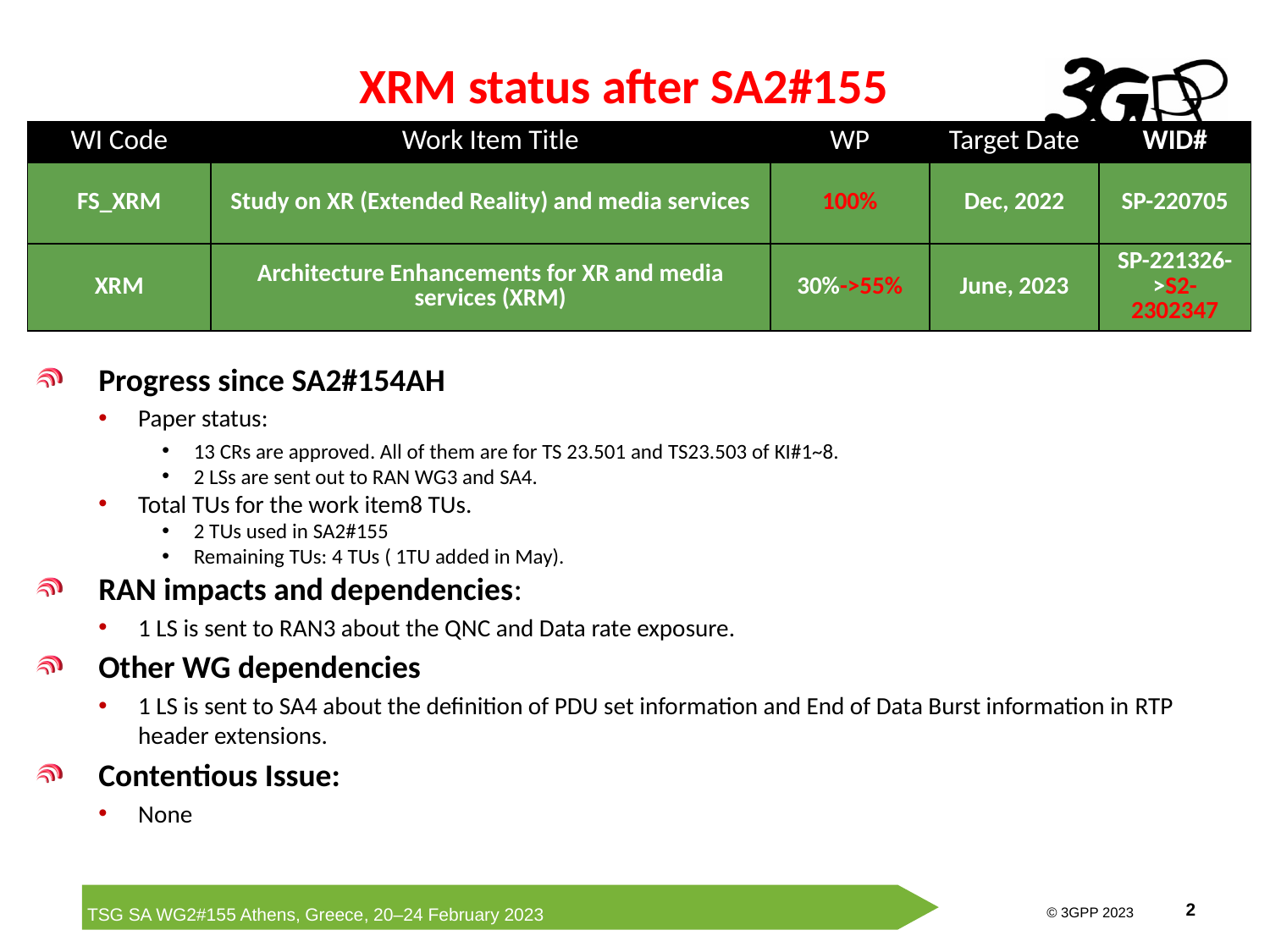

# XRM status after SA2#155
| WI Code | Work Item Title | WP | Target Date | WID# |
| --- | --- | --- | --- | --- |
| FS\_XRM | Study on XR (Extended Reality) and media services | 100% | Dec, 2022 | SP-220705 |
| XRM | Architecture Enhancements for XR and media services (XRM) | 30%->55% | June, 2023 | SP-221326->S2-2302347 |
Progress since SA2#154AH
Paper status:
13 CRs are approved. All of them are for TS 23.501 and TS23.503 of KI#1~8.
2 LSs are sent out to RAN WG3 and SA4.
Total TUs for the work item8 TUs.
2 TUs used in SA2#155
Remaining TUs: 4 TUs ( 1TU added in May).
RAN impacts and dependencies:
1 LS is sent to RAN3 about the QNC and Data rate exposure.
Other WG dependencies
1 LS is sent to SA4 about the definition of PDU set information and End of Data Burst information in RTP header extensions.
Contentious Issue:
None